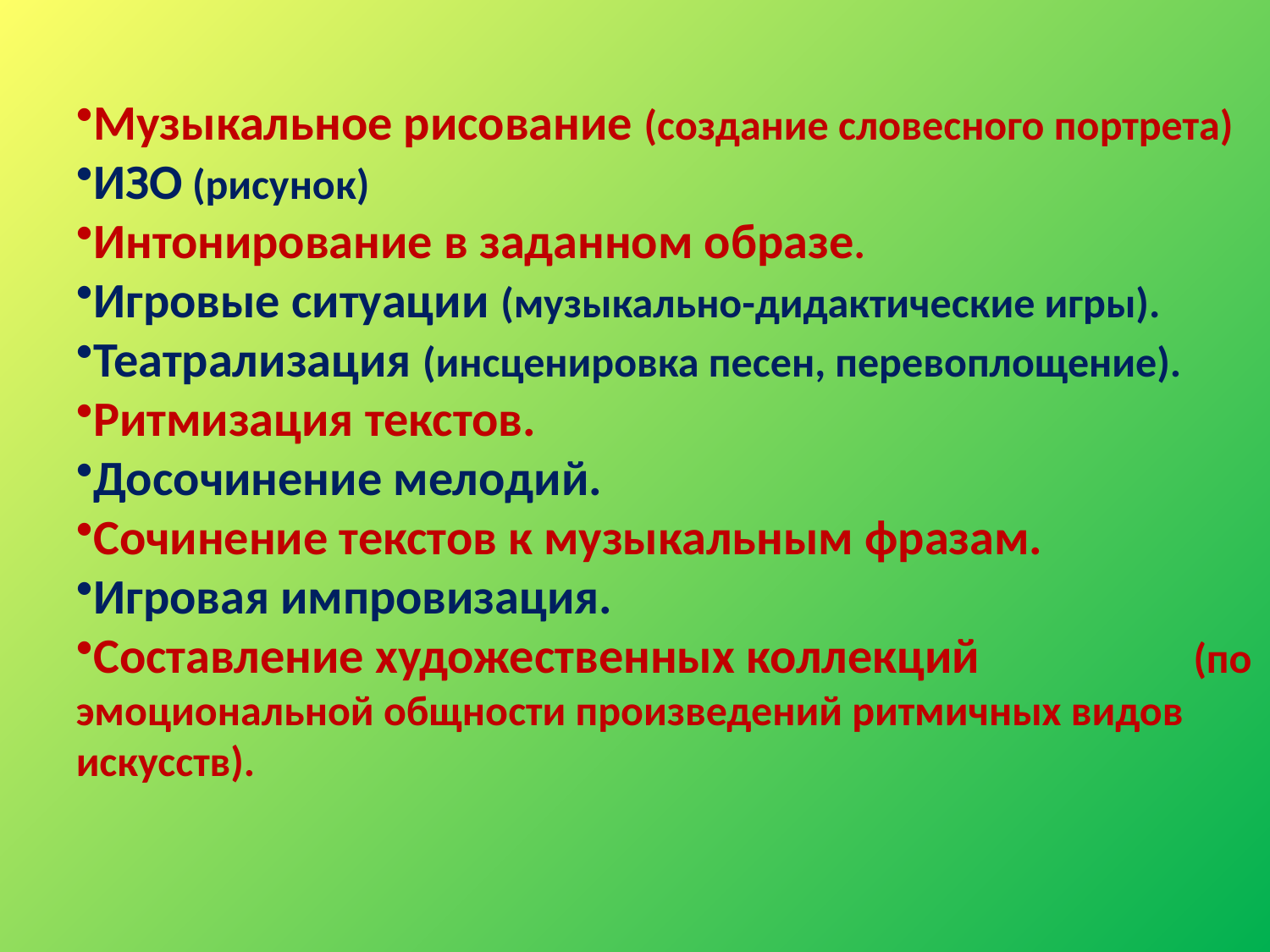

Музыкальное рисование (создание словесного портрета)
ИЗО (рисунок)
Интонирование в заданном образе.
Игровые ситуации (музыкально-дидактические игры).
Театрализация (инсценировка песен, перевоплощение).
Ритмизация текстов.
Досочинение мелодий.
Сочинение текстов к музыкальным фразам.
Игровая импровизация.
Составление художественных коллекций                   (по эмоциональной общности произведений ритмичных видов искусств).